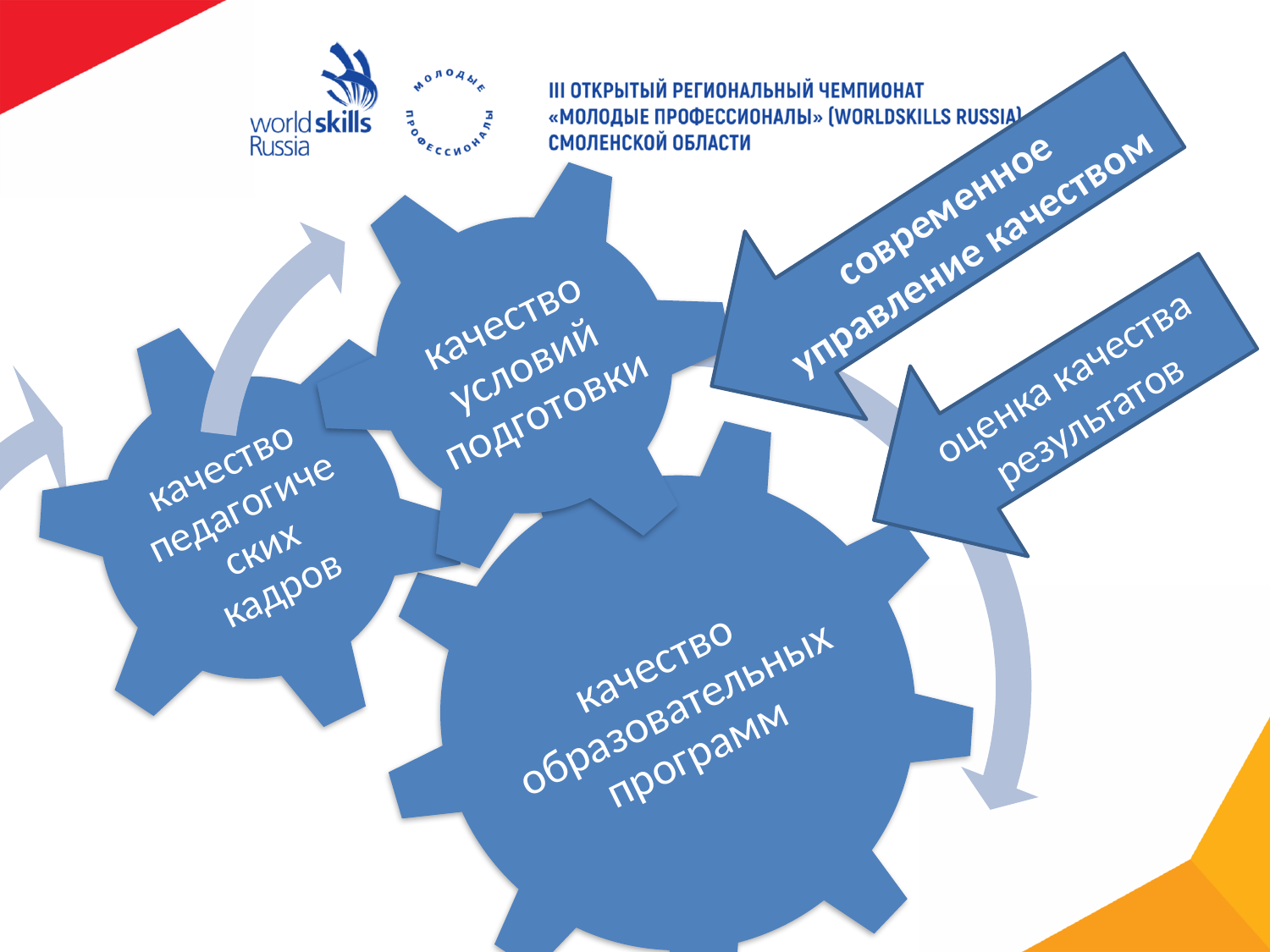

качество условий подготовки
современное управление качеством

оценка качества результатов
качество педагогических кадров
качество образовательных программ